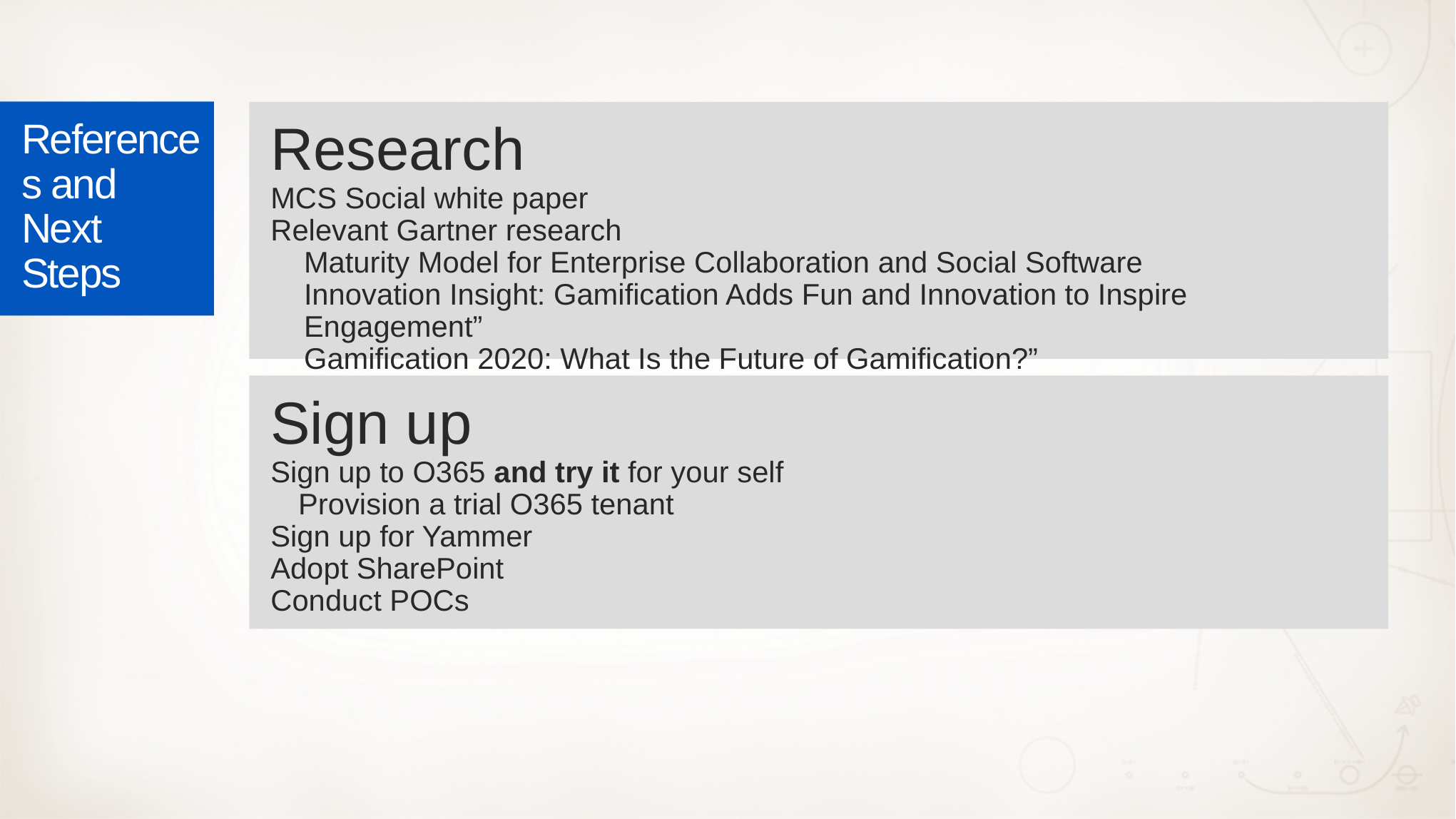

References and Next Steps
Research
MCS Social white paper
Relevant Gartner research
Maturity Model for Enterprise Collaboration and Social Software
Innovation Insight: Gamification Adds Fun and Innovation to Inspire Engagement”
Gamification 2020: What Is the Future of Gamification?”
Sign up
Sign up to O365 and try it for your self
Provision a trial O365 tenant
Sign up for Yammer
Adopt SharePoint
Conduct POCs